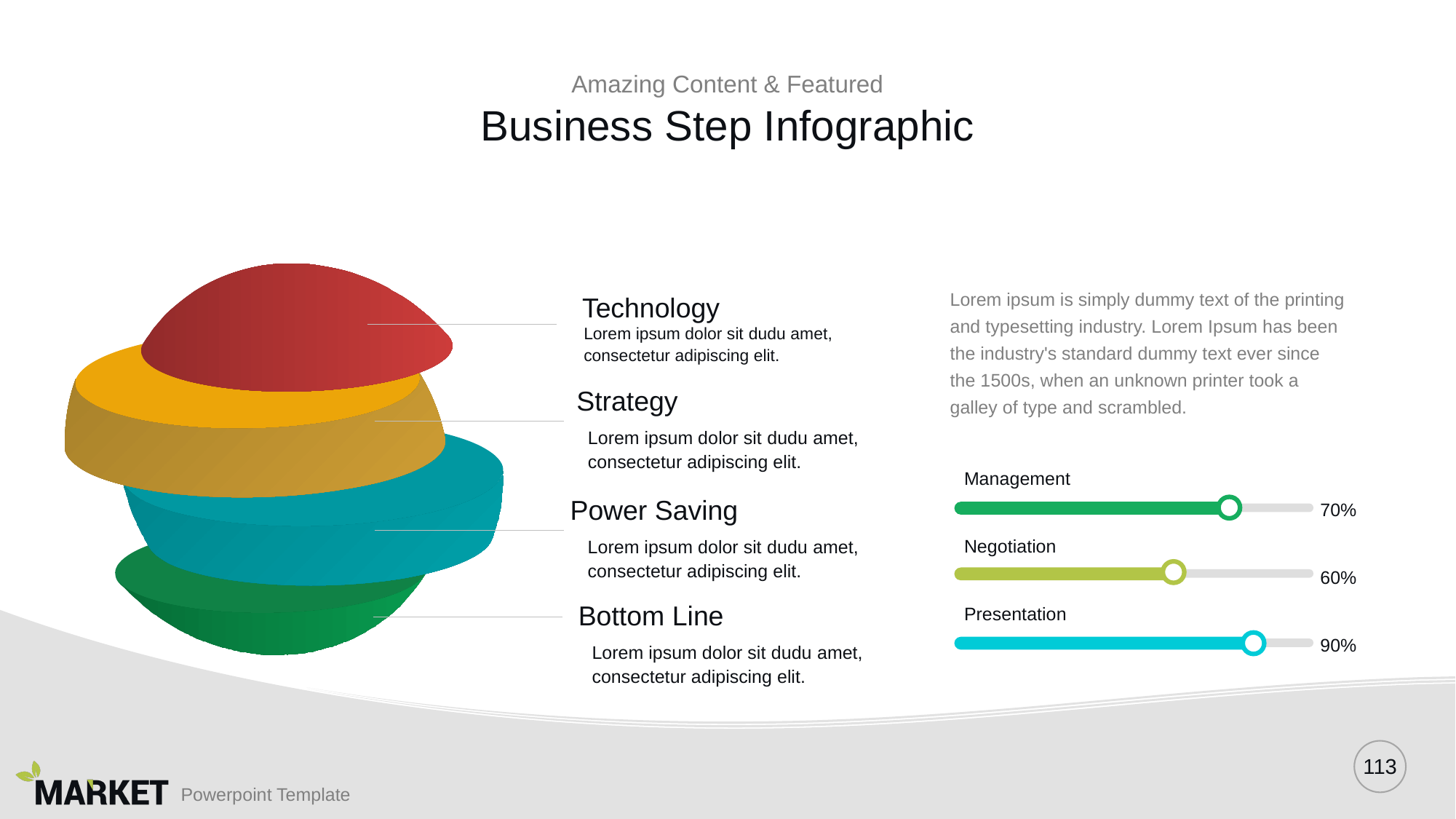

Amazing Content & Featured
# Business Step Infographic

Lorem ipsum is simply dummy text of the printing and typesetting industry. Lorem Ipsum has been the industry's standard dummy text ever since the 1500s, when an unknown printer took a galley of type and scrambled.
Technology
Lorem ipsum dolor sit dudu amet, consectetur adipiscing elit.
Strategy
Lorem ipsum dolor sit dudu amet, consectetur adipiscing elit.

Management
70%

Negotiation
60%

Presentation
90%

Power Saving
Lorem ipsum dolor sit dudu amet, consectetur adipiscing elit.
Bottom Line
Lorem ipsum dolor sit dudu amet, consectetur adipiscing elit.